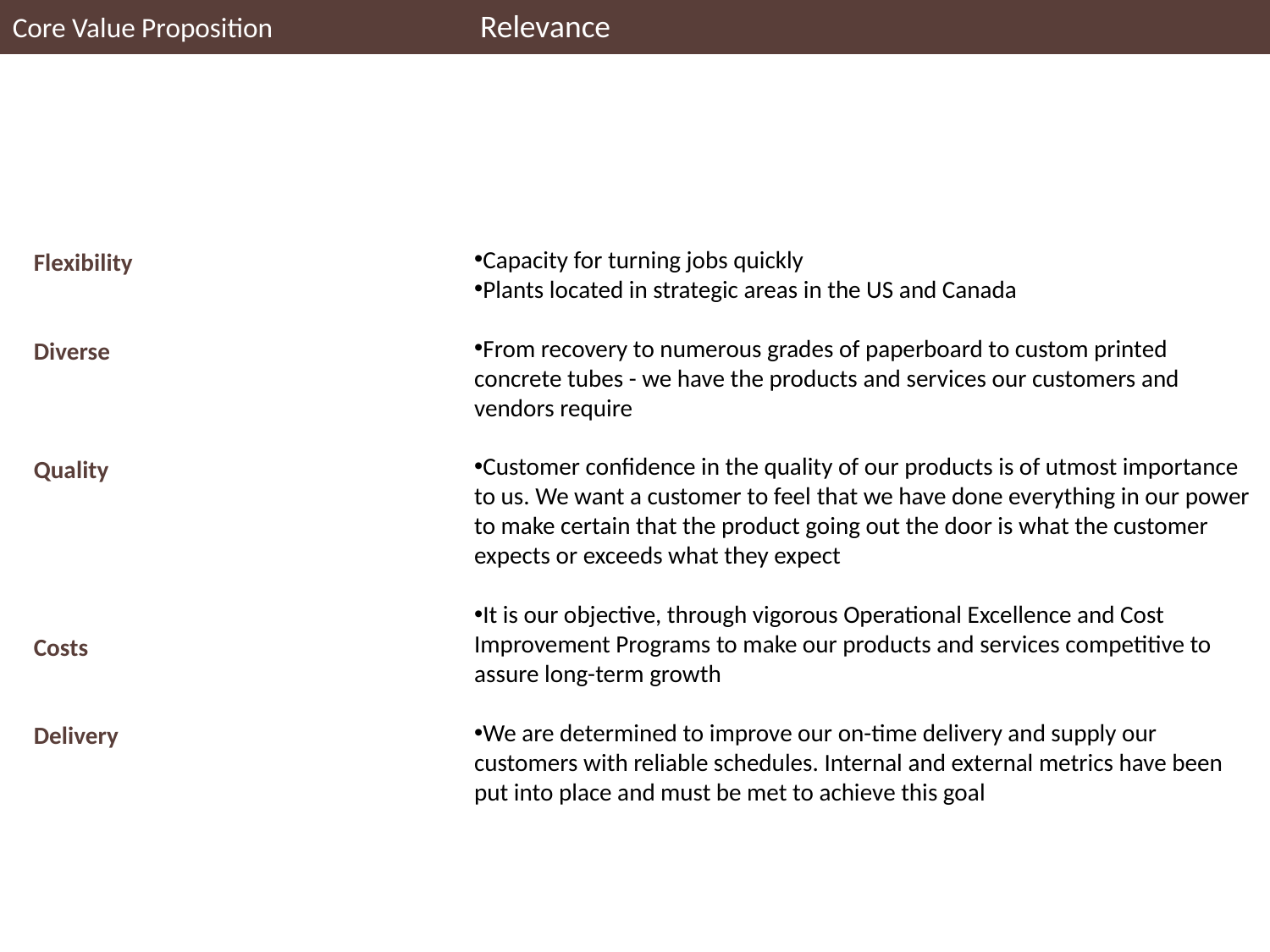

Core Value Proposition
Relevance

Capacity for turning jobs quickly
Plants located in strategic areas in the US and Canada

From recovery to numerous grades of paperboard to custom printed concrete tubes - we have the products and services our customers and vendors require

Customer confidence in the quality of our products is of utmost importance to us. We want a customer to feel that we have done everything in our power to make certain that the product going out the door is what the customer  expects or exceeds what they expect

It is our objective, through vigorous Operational Excellence and Cost Improvement Programs to make our products and services competitive to assure long-term growth

We are determined to improve our on-time delivery and supply our customers with reliable schedules. Internal and external metrics have been put into place and must be met to achieve this goal

Flexibility

Diverse

Quality

Costs

Delivery